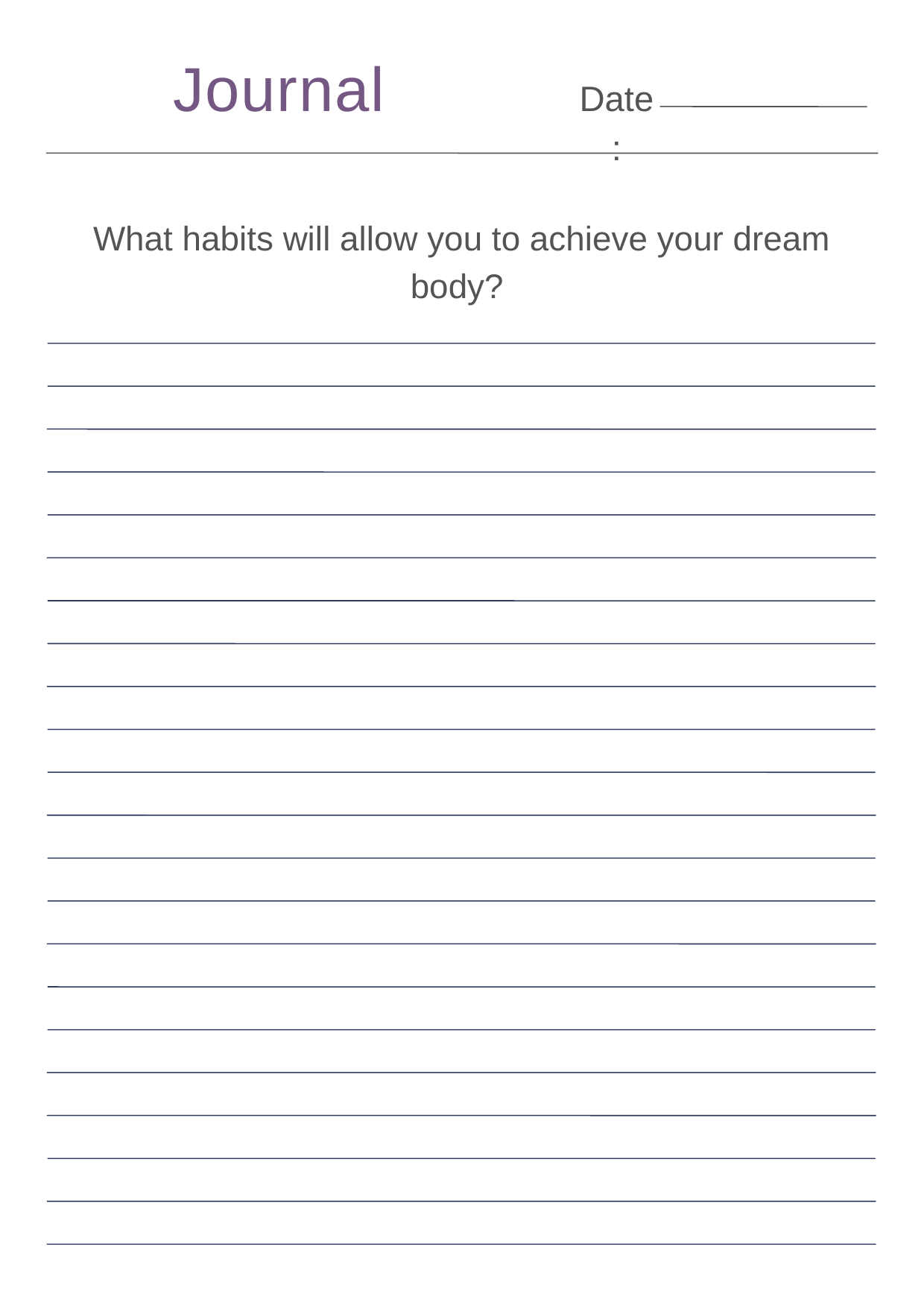

Journal
Date:

What habits will allow you to achieve your dream body?